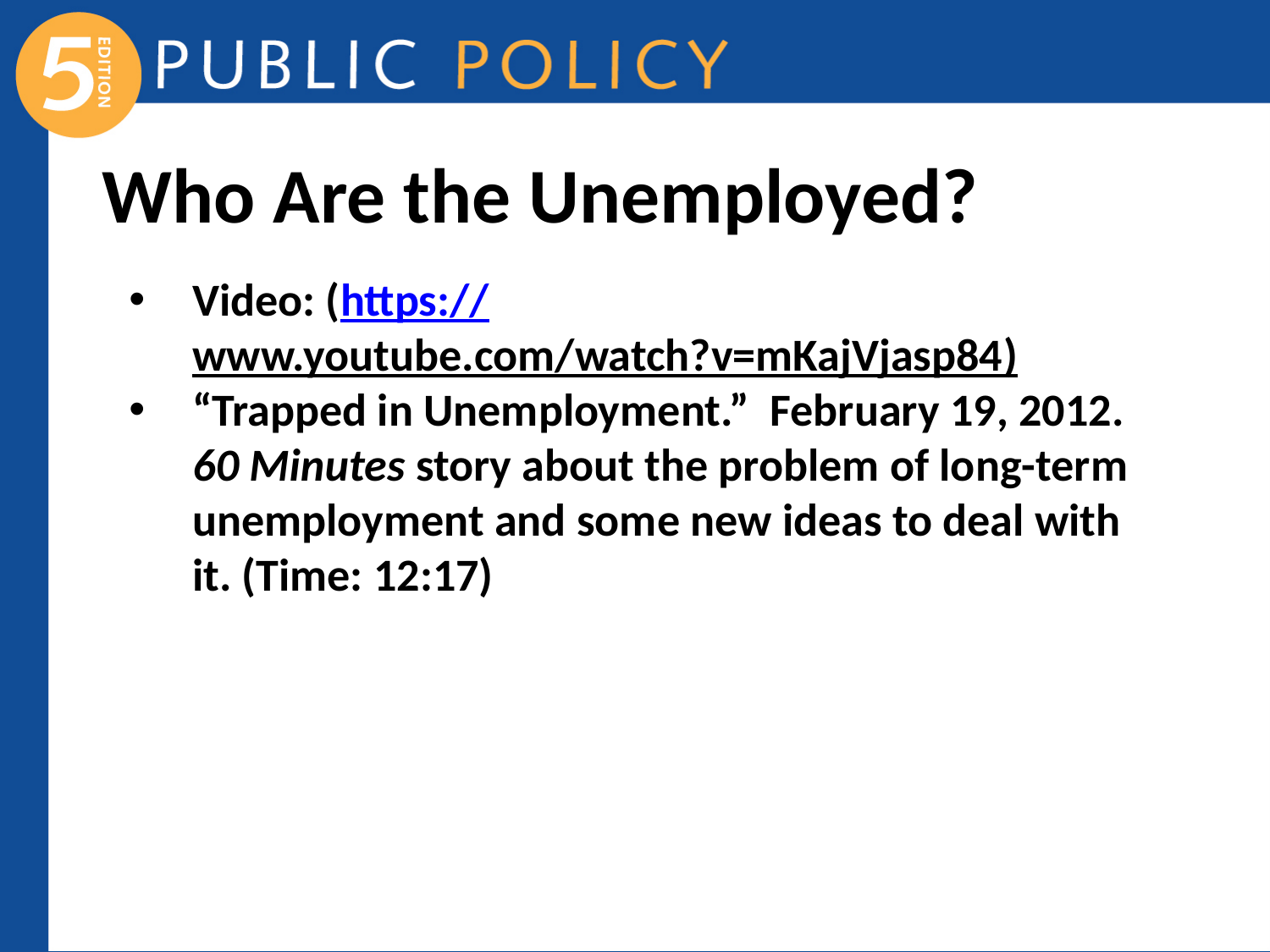

# Who Are the Unemployed?
Video: (https://www.youtube.com/watch?v=mKajVjasp84)
“Trapped in Unemployment.”  February 19, 2012.  60 Minutes story about the problem of long-term unemployment and some new ideas to deal with it. (Time: 12:17)